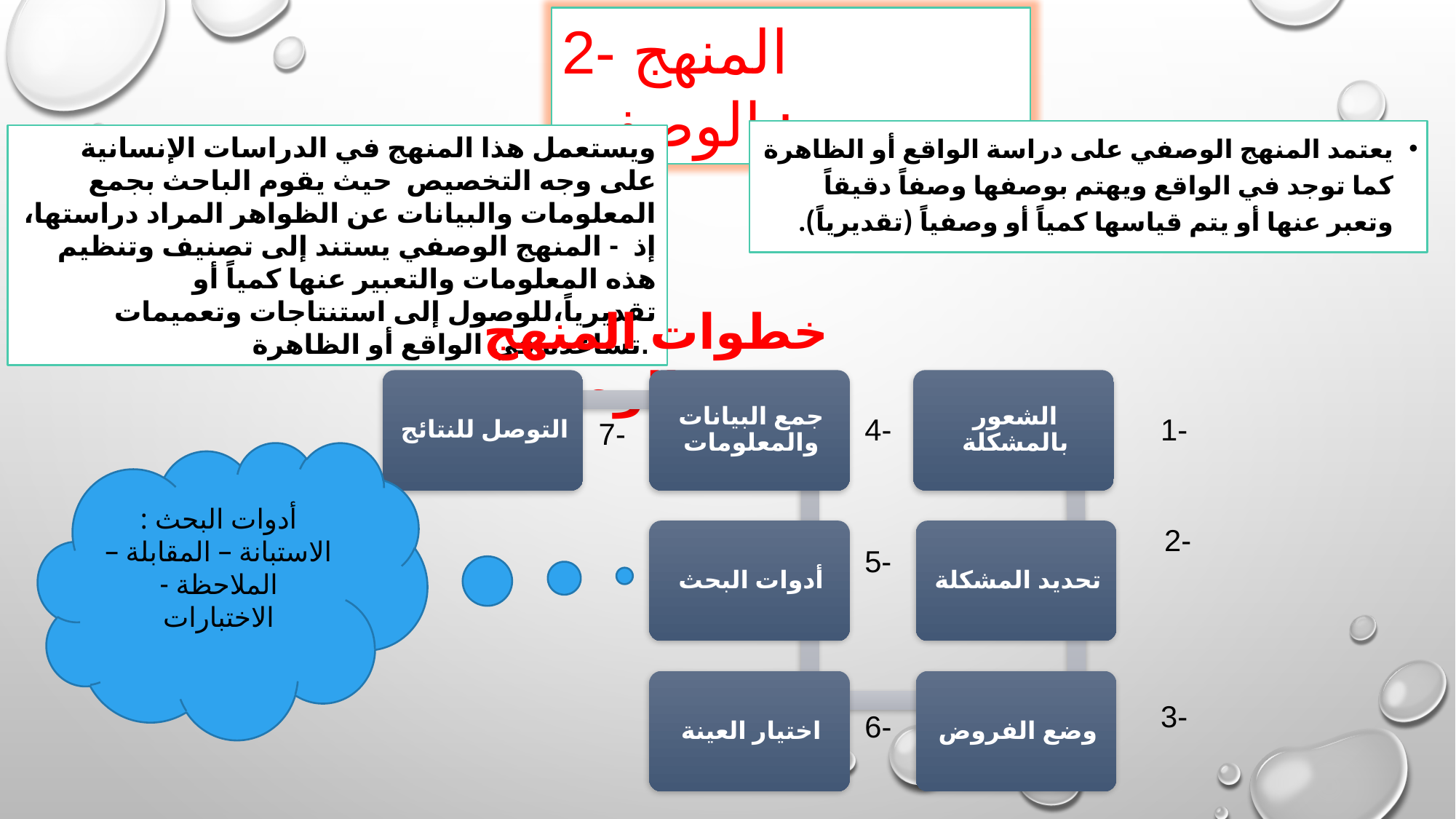

2- المنهج الوصفي :
يعتمد المنهج الوصفي على دراسة الواقع أو الظاهرة كما توجد في الواقع ويهتم بوصفها وصفاً دقيقاً وتعبر عنها أو يتم قياسها كمياً أو وصفياً (تقديرياً).

ويستعمل هذا المنهج في الدراسات الإنسانية على وجه التخصيص  حيث يقوم الباحث بجمع المعلومات والبيانات عن الظواهر المراد دراستها، إذ  - المنهج الوصفي يستند إلى تصنيف وتنظيم هذه المعلومات والتعبير عنها كمياً أو تقديرياً،للوصول إلى استنتاجات وتعميمات تساعده في الواقع أو الظاهرة.
خطوات المنهج الوصفي
الشعور بالمشكلة
تحديد المشكلة
وضع الفروض
اختيار العينة
أدوات البحث
جمع البيانات والمعلومات
التوصل للنتائج
4-
1-
7-
أدوات البحث : الاستبانة – المقابلة – الملاحظة - الاختبارات

2-
5-
3-
6-